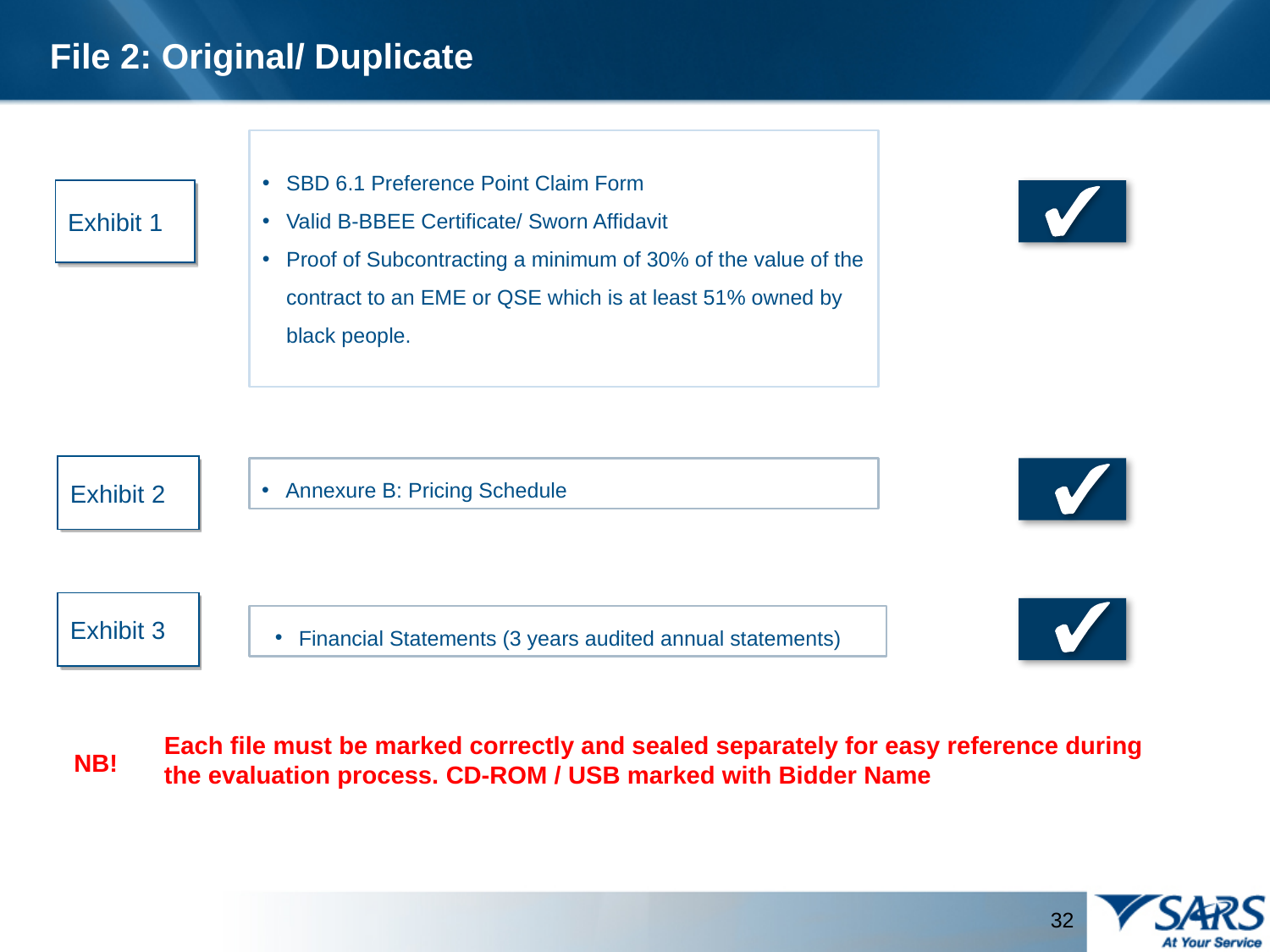

File 2: Original/ Duplicate

SBD 6.1 Preference Point Claim Form
Valid B-BBEE Certificate/ Sworn Affidavit
Proof of Subcontracting a minimum of 30% of the value of the contract to an EME or QSE which is at least 51% owned by black people.

Exhibit 1

Exhibit 2
Annexure B: Pricing Schedule

Exhibit 3

Financial Statements (3 years audited annual statements)
Each file must be marked correctly and sealed separately for easy reference during the evaluation process. CD-ROM / USB marked with Bidder Name

NB!
32